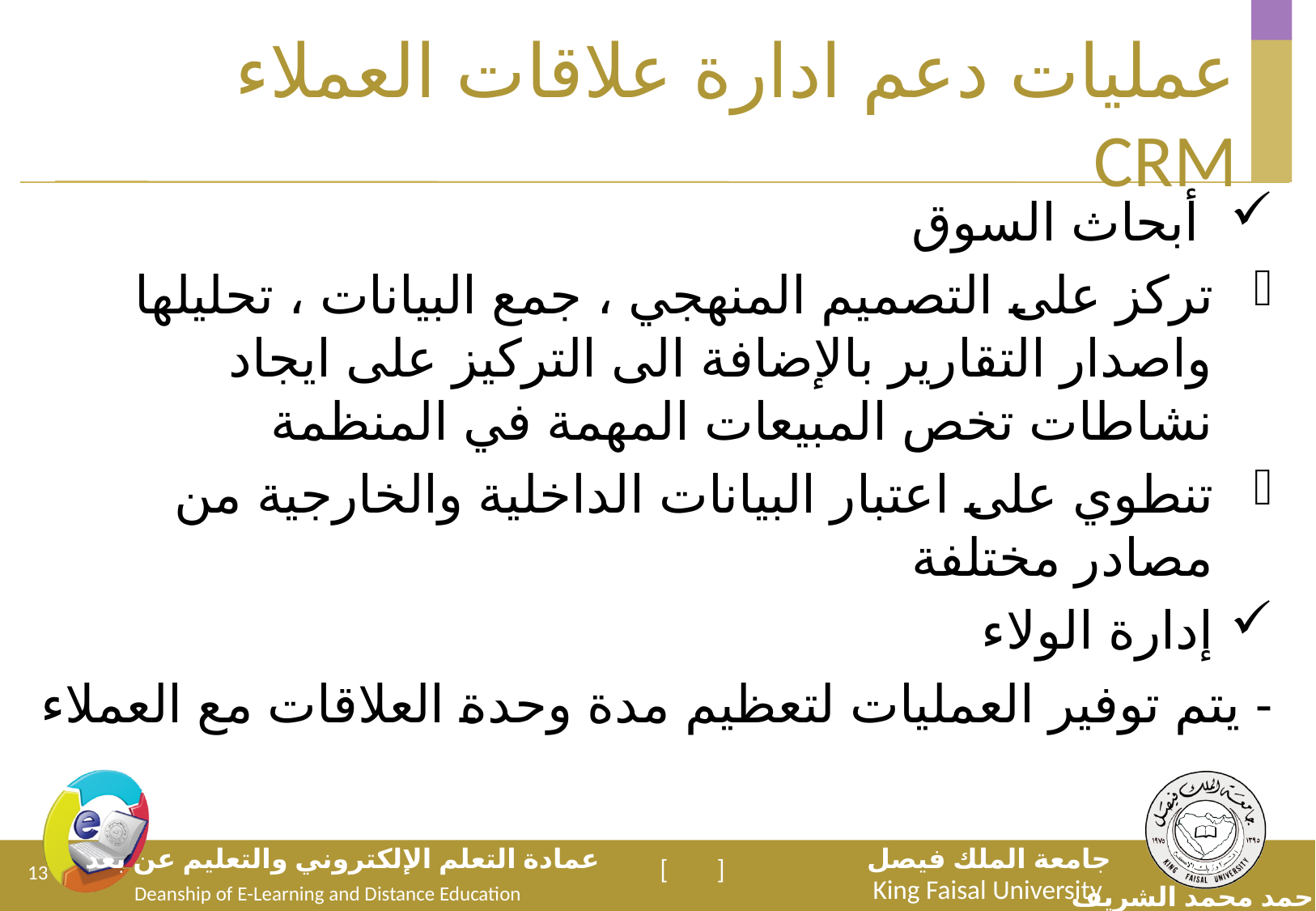

# عمليات دعم ادارة علاقات العملاء  CRM
 أبحاث السوق
تركز على التصميم المنهجي ، جمع البيانات ، تحليلها واصدار التقارير بالإضافة الى التركيز على ايجاد نشاطات تخص المبيعات المهمة في المنظمة
تنطوي على اعتبار البيانات الداخلية والخارجية من مصادر مختلفة
إدارة الولاء
- يتم توفير العمليات لتعظيم مدة وحدة العلاقات مع العملاء
13